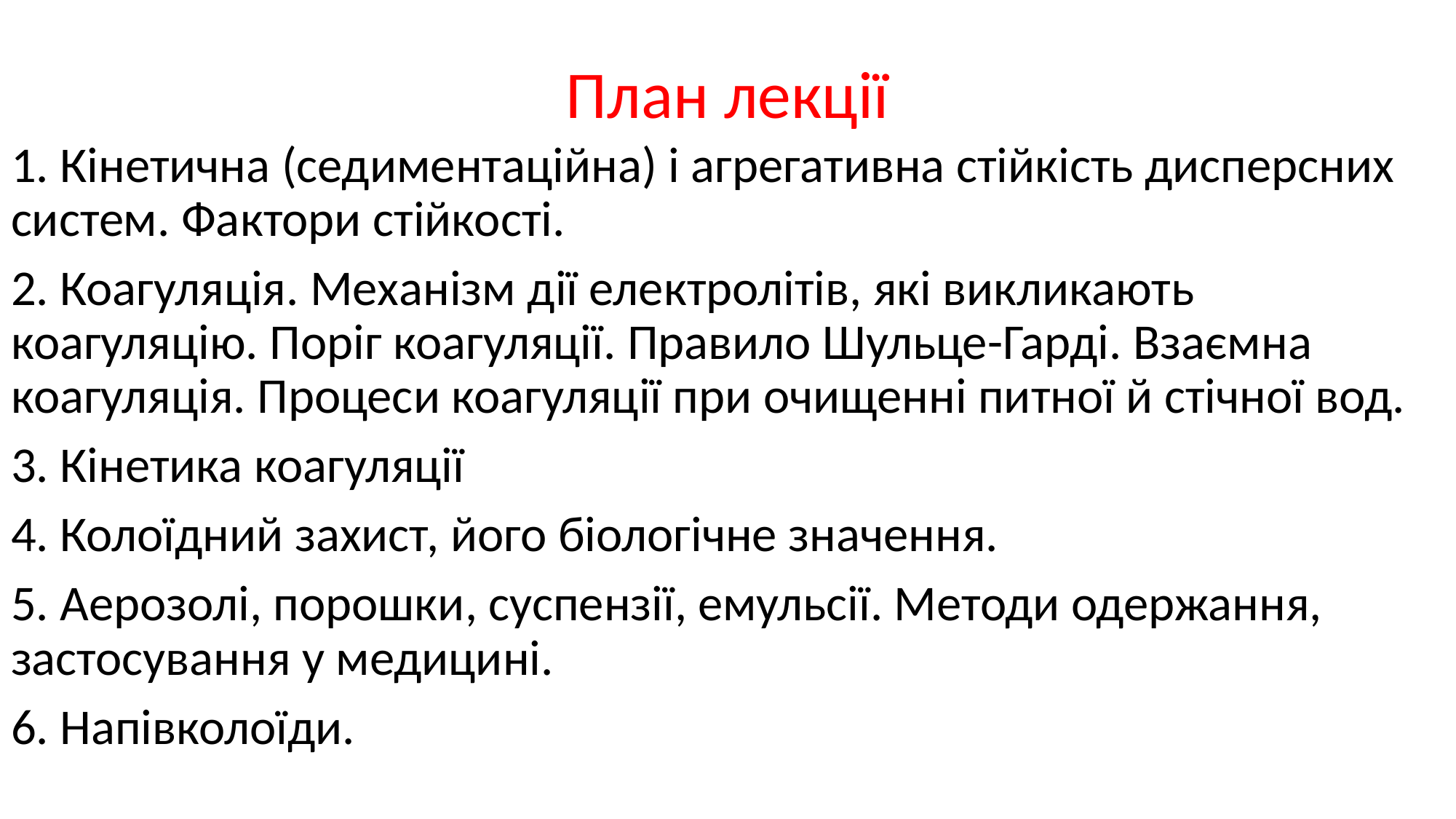

# План лекції
 Кінетична (седиментаційна) і агрегативна стійкість дисперсних систем. Фактори стійкості.
 Коагуляція. Механізм дії електролітів, які викликають коагуляцію. Поріг коагуляції. Правило Шульце-Гарді. Взаємна коагуляція. Процеси коагуляції при очищенні питної й стічної вод.
 Кінетика коагуляції
 Колоїдний захист, його біологічне значення.
 Аерозолі, порошки, суспензії, емульсії. Методи одержання, застосування у медицині.
 Напівколоїди.